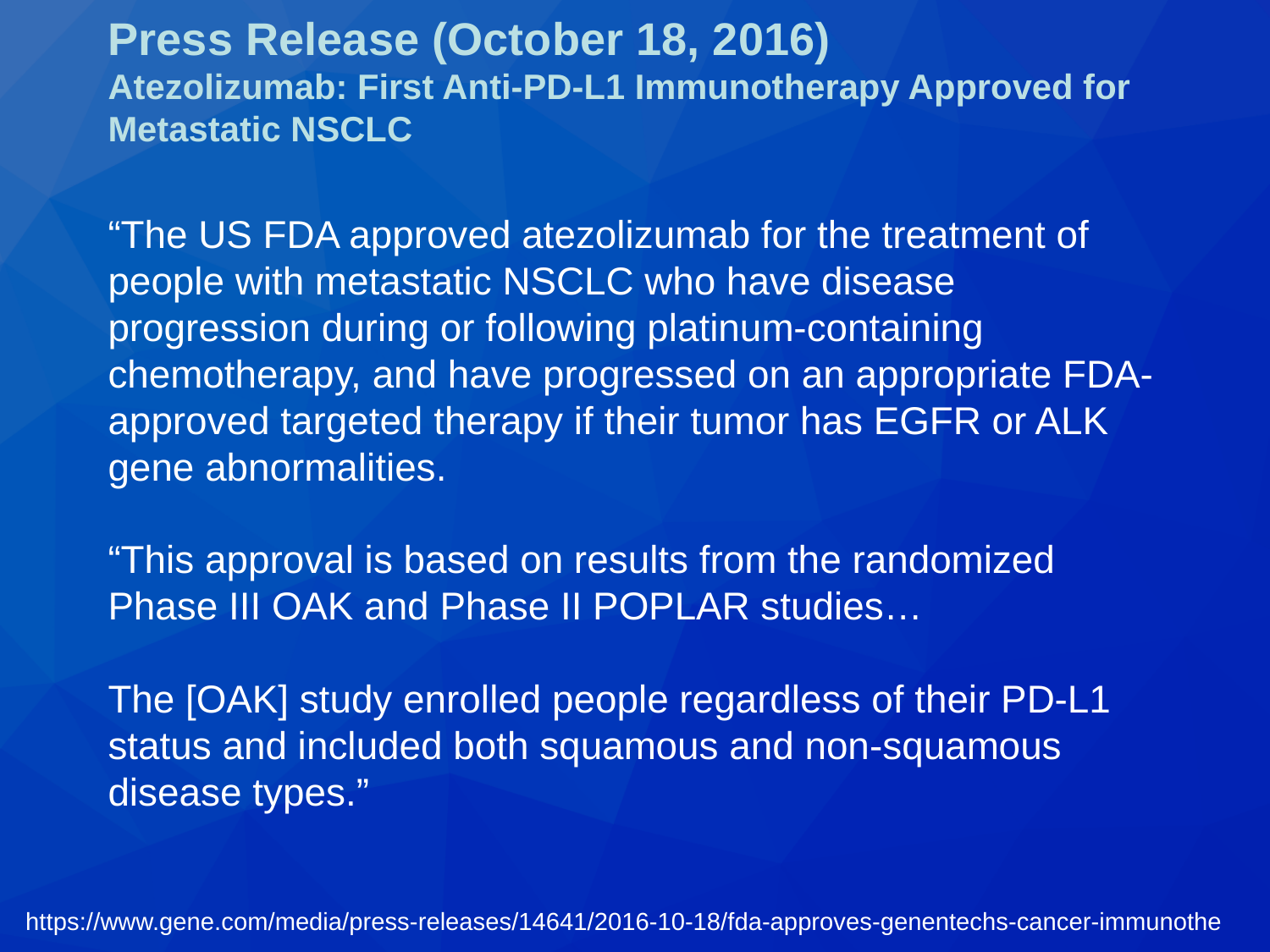

# Press Release (October 18, 2016) Atezolizumab: First Anti-PD-L1 Immunotherapy Approved for Metastatic NSCLC
“The US FDA approved atezolizumab for the treatment of people with metastatic NSCLC who have disease progression during or following platinum-containing chemotherapy, and have progressed on an appropriate FDA-approved targeted therapy if their tumor has EGFR or ALK gene abnormalities.

“This approval is based on results from the randomized Phase III OAK and Phase II POPLAR studies…

The [OAK] study enrolled people regardless of their PD-L1 status and included both squamous and non-squamous disease types.”
https://www.gene.com/media/press-releases/14641/2016-10-18/fda-approves-genentechs-cancer-immunothe